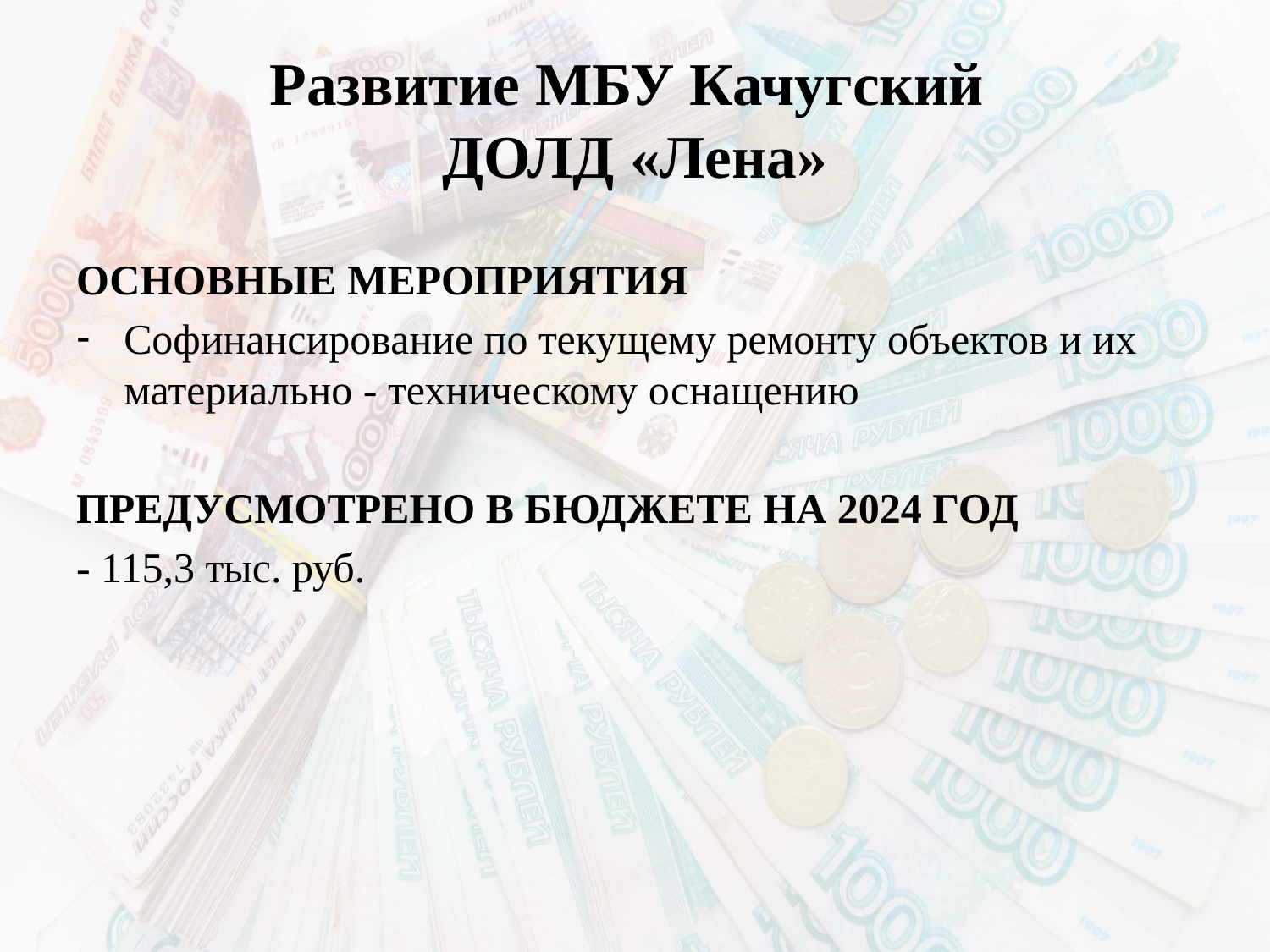

# Развитие МБУ Качугский ДОЛД «Лена»
ОСНОВНЫЕ МЕРОПРИЯТИЯ
Софинансирование по текущему ремонту объектов и их  материально - техническому оснащению

ПРЕДУСМОТРЕНО В БЮДЖЕТЕ НА 2024 ГОД
- 115,3 тыс. руб.